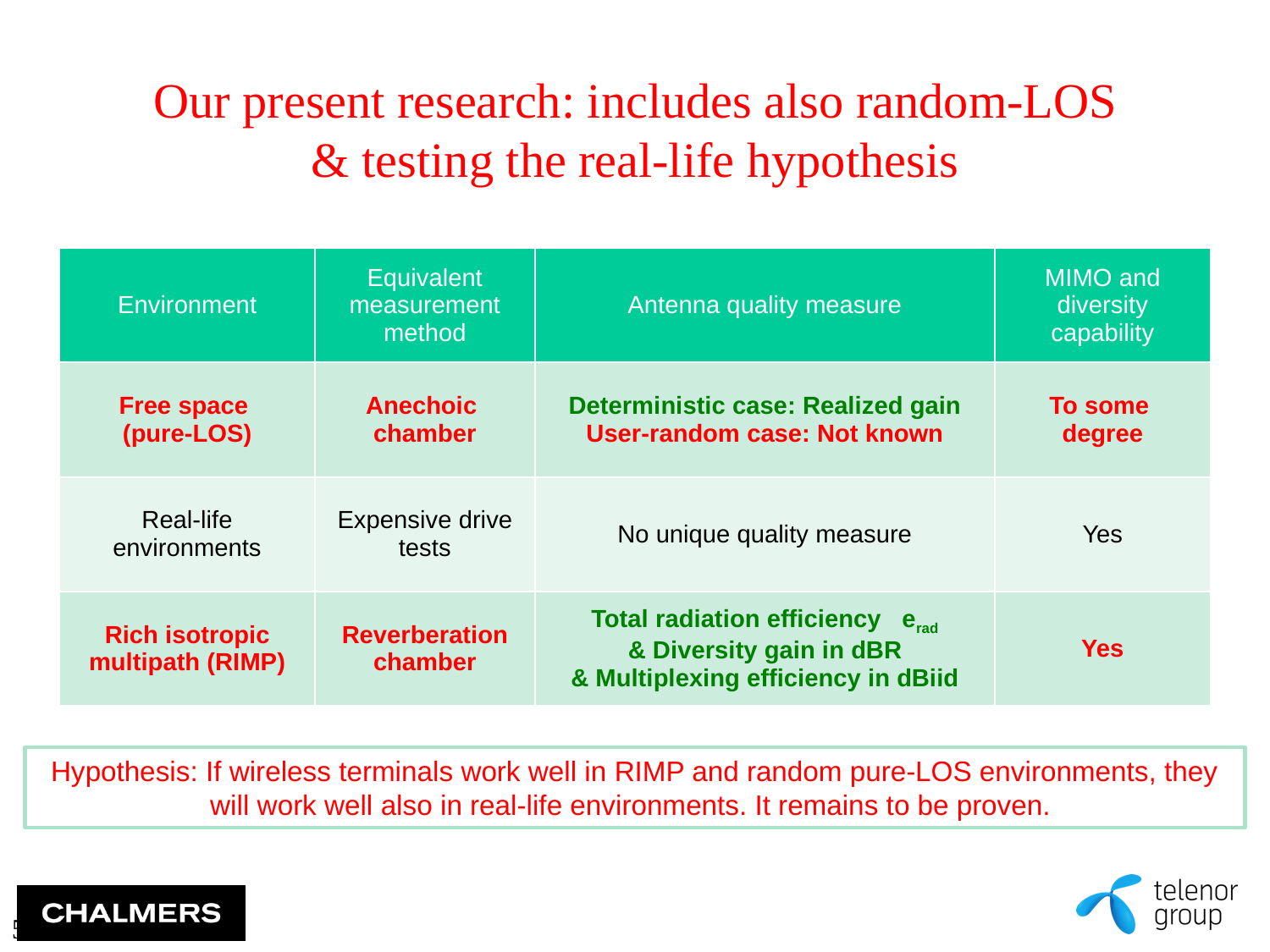

# Our present research: includes also random-LOS & testing the real-life hypothesis
| Environment | Equivalent measurement method | Antenna quality measure | MIMO and diversity capability |
| --- | --- | --- | --- |
| Free space (pure-LOS) | Anechoic chamber | Deterministic case: Realized gain User-random case: Not known | To some degree |
| Real-life environments | Expensive drive tests | No unique quality measure | Yes |
| Rich isotropic multipath (RIMP) | Reverberation chamber | Total radiation efficiency erad & Diversity gain in dBR & Multiplexing efficiency in dBiid | Yes |
Hypothesis: If wireless terminals work well in RIMP and random pure-LOS environments, they will work well also in real-life environments. It remains to be proven.